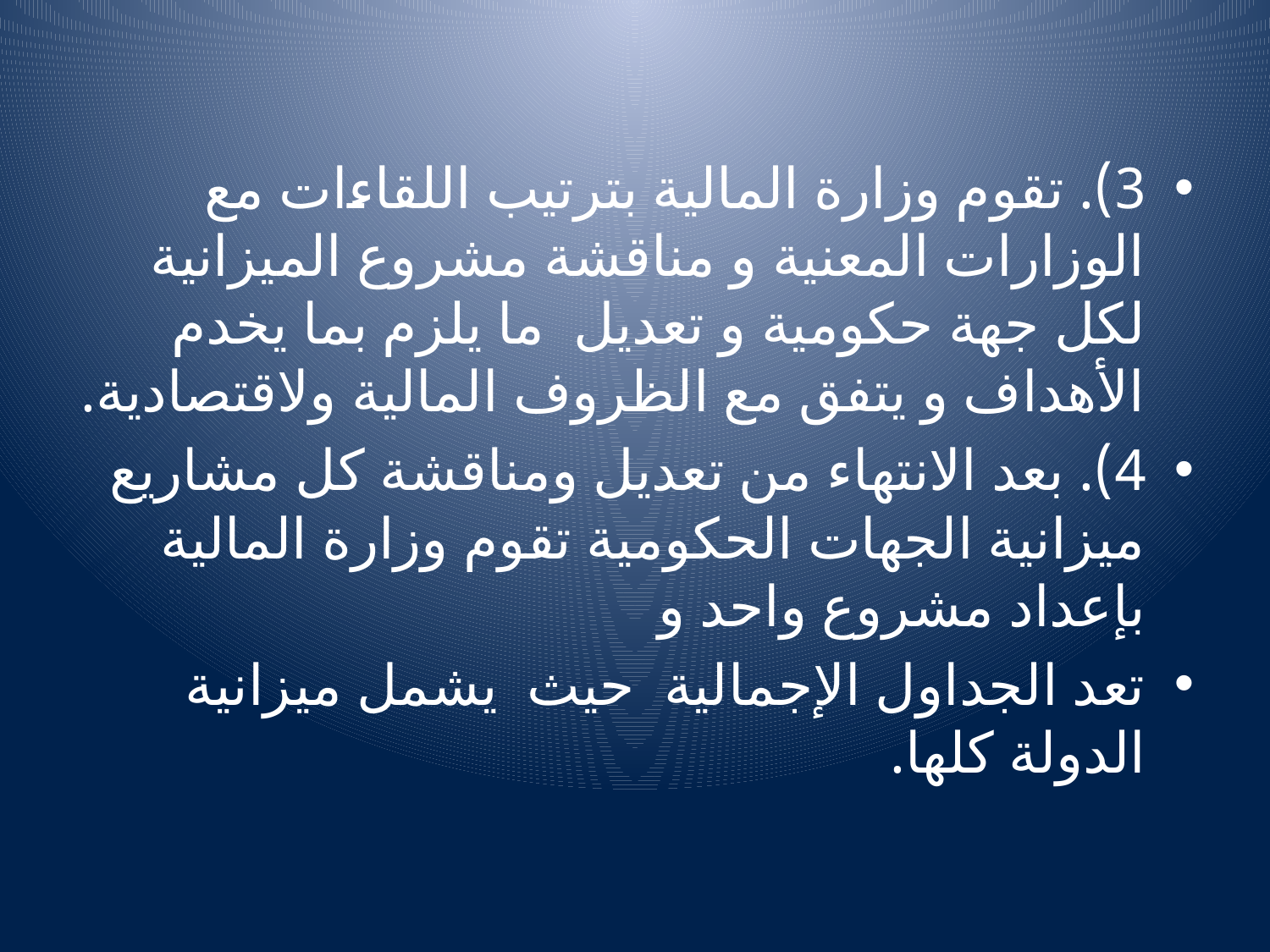

#
3). تقوم وزارة المالية بترتيب اللقاءات مع الوزارات المعنية و مناقشة مشروع الميزانية لكل جهة حكومية و تعديل  ما يلزم بما يخدم الأهداف و يتفق مع الظروف المالية ولاقتصادية.
4). بعد الانتهاء من تعديل ومناقشة كل مشاريع ميزانية الجهات الحكومية تقوم وزارة المالية بإعداد مشروع واحد و
تعد الجداول الإجمالية  حيث  يشمل ميزانية الدولة كلها.